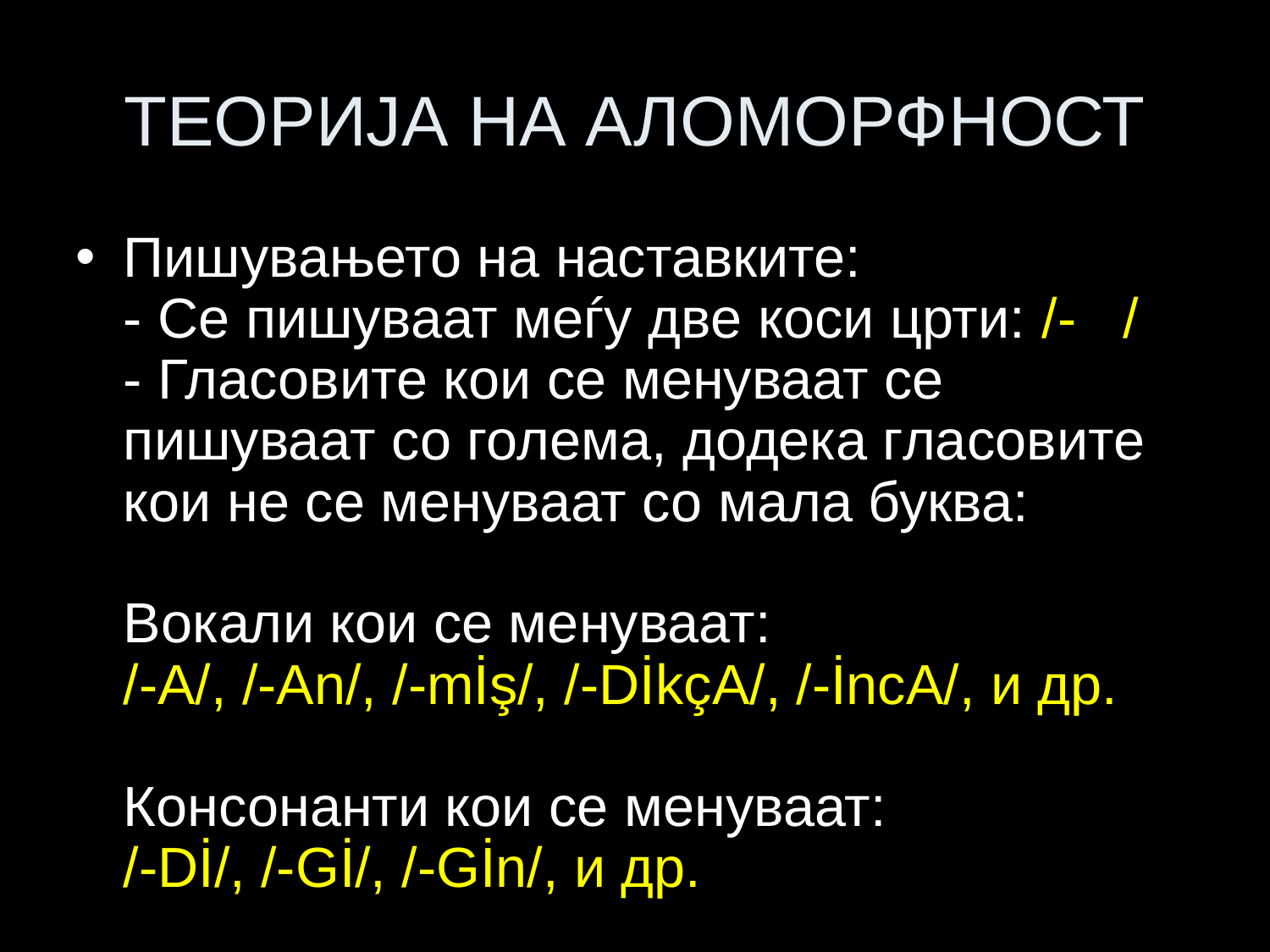

# ТЕОРИЈА НА АЛОМОРФНОСТ
Пишувањето на наставките:
- Се пишуваат меѓу две коси црти: /-   /
- Гласовите кои се менуваат се пишуваат со голема, додека гласовите кои не се менуваат со мала буква:
Вокали кои се менуваат:
/-A/, /-An/, /-mİş/, /-DİkçA/, /-İncA/, и др.
Консонанти кои се менуваат:
/-Dİ/, /-Gİ/, /-Gİn/, и др.